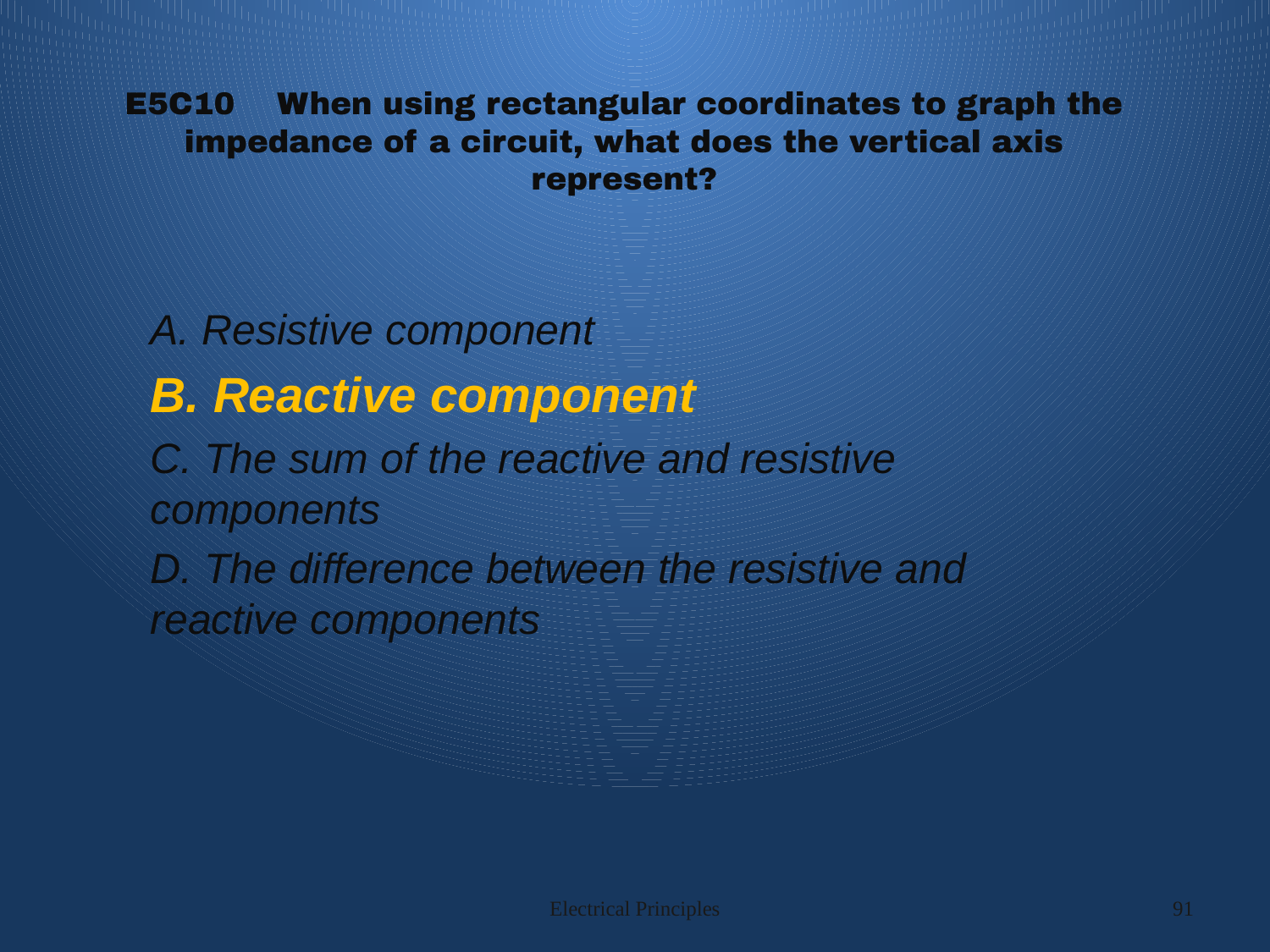

# E5C10    When using rectangular coordinates to graph the impedance of a circuit, what does the vertical axis represent?
A. Resistive component
B. Reactive component
C. The sum of the reactive and resistive components
D. The difference between the resistive and reactive components
Electrical Principles
91